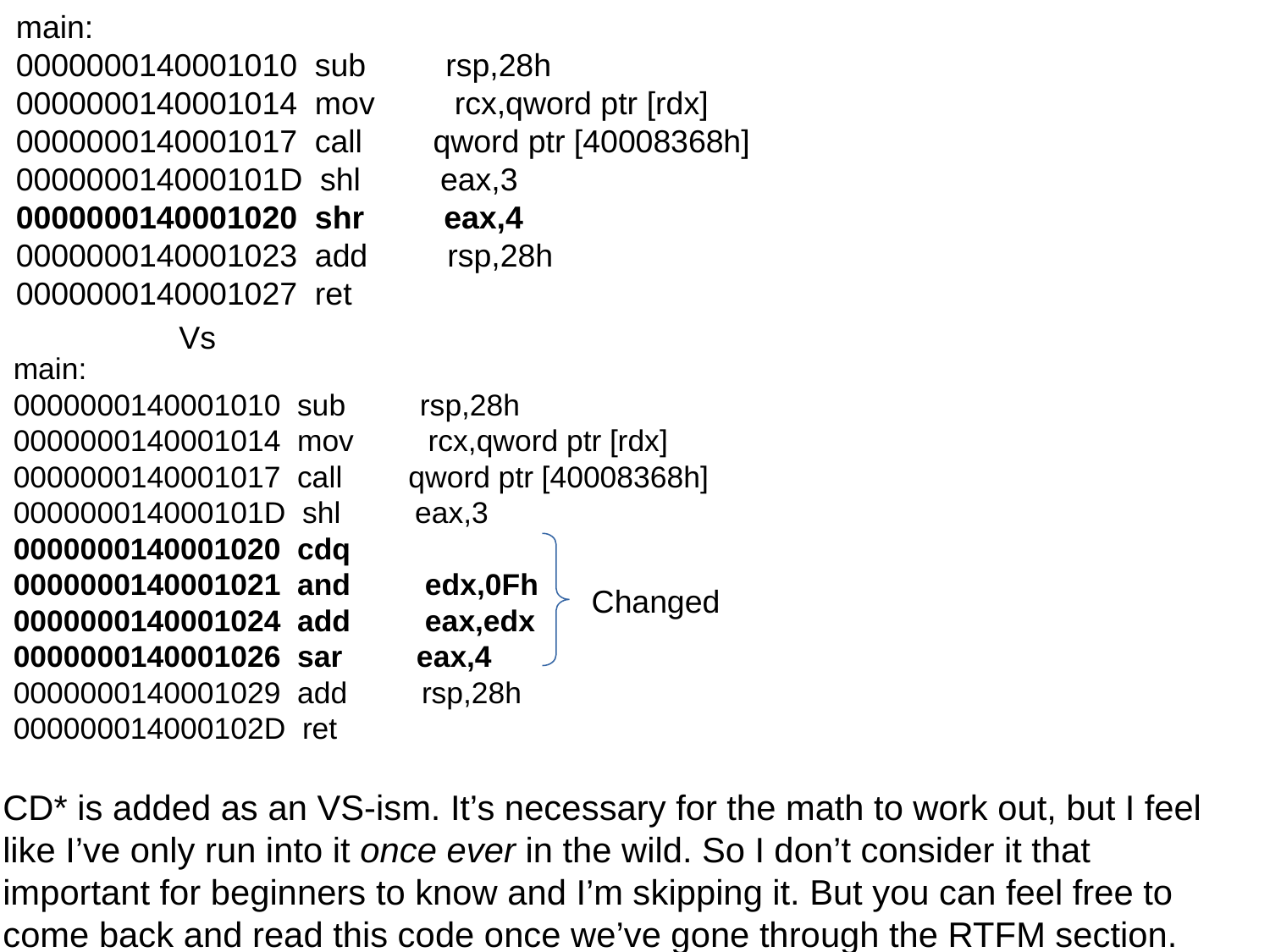

main:
0000000140001010  sub         rsp,28h
0000000140001014  mov         rcx,qword ptr [rdx]
0000000140001017  call        qword ptr [40008368h]
000000014000101D  shl         eax,3
0000000140001020  shr         eax,4
0000000140001023  add         rsp,28h
0000000140001027  ret
Vs
main:
0000000140001010  sub         rsp,28h
0000000140001014  mov         rcx,qword ptr [rdx]
0000000140001017  call        qword ptr [40008368h]
000000014000101D  shl         eax,3
0000000140001020  cdq
0000000140001021  and         edx,0Fh
0000000140001024  add         eax,edx
0000000140001026  sar         eax,4
0000000140001029  add         rsp,28h
000000014000102D  ret

Changed
CD* is added as an VS-ism. It’s necessary for the math to work out, but I feel like I’ve only run into it once ever in the wild. So I don’t consider it that important for beginners to know and I’m skipping it. But you can feel free to come back and read this code once we’ve gone through the RTFM section.